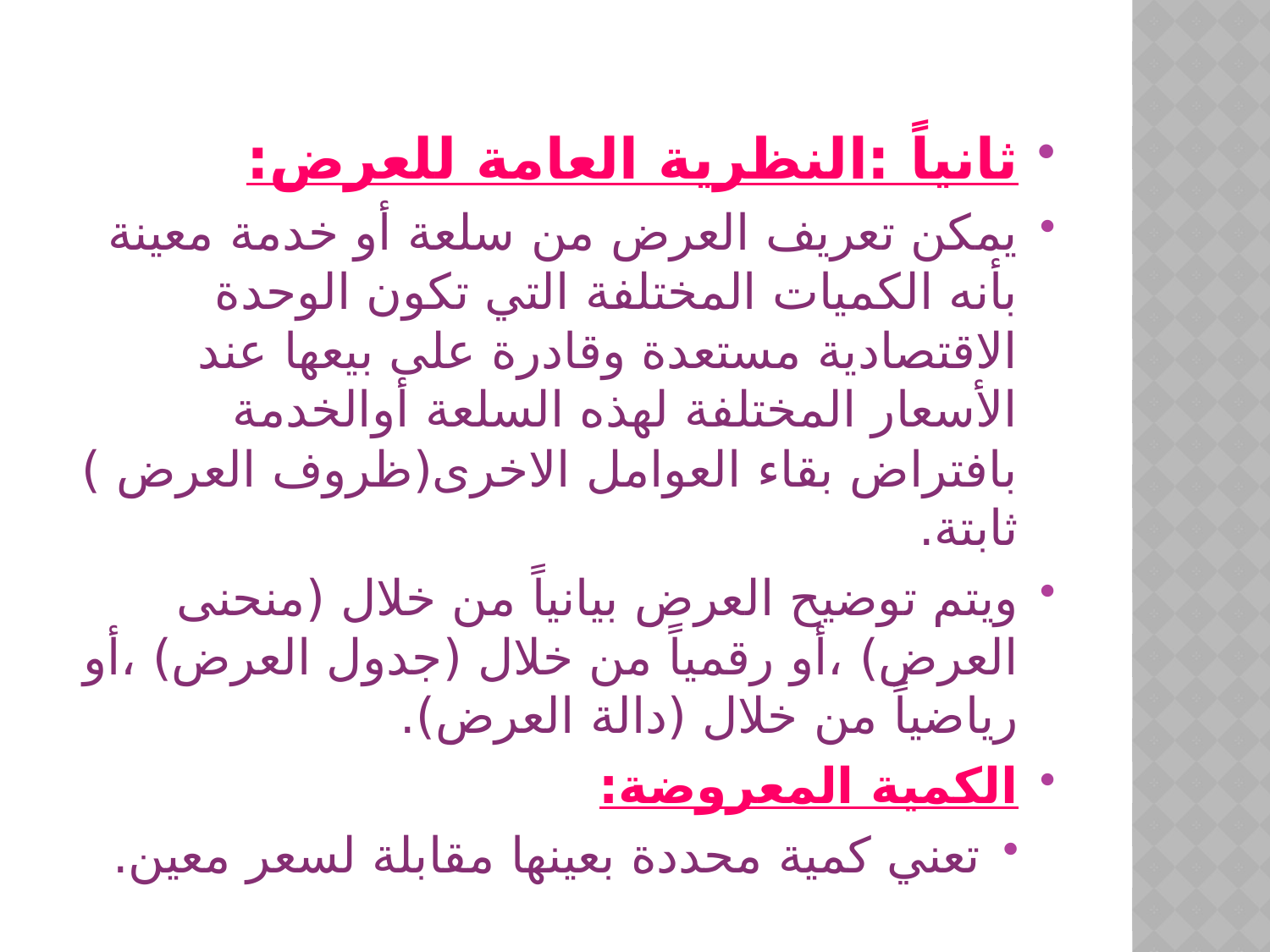

#
ثانياً :النظرية العامة للعرض:
يمكن تعريف العرض من سلعة أو خدمة معينة بأنه الكميات المختلفة التي تكون الوحدة الاقتصادية مستعدة وقادرة على بيعها عند الأسعار المختلفة لهذه السلعة أوالخدمة بافتراض بقاء العوامل الاخرى(ظروف العرض ) ثابتة.
ويتم توضيح العرض بيانياً من خلال (منحنى العرض) ،أو رقمياً من خلال (جدول العرض) ،أو رياضياً من خلال (دالة العرض).
الكمية المعروضة:
تعني كمية محددة بعينها مقابلة لسعر معين.